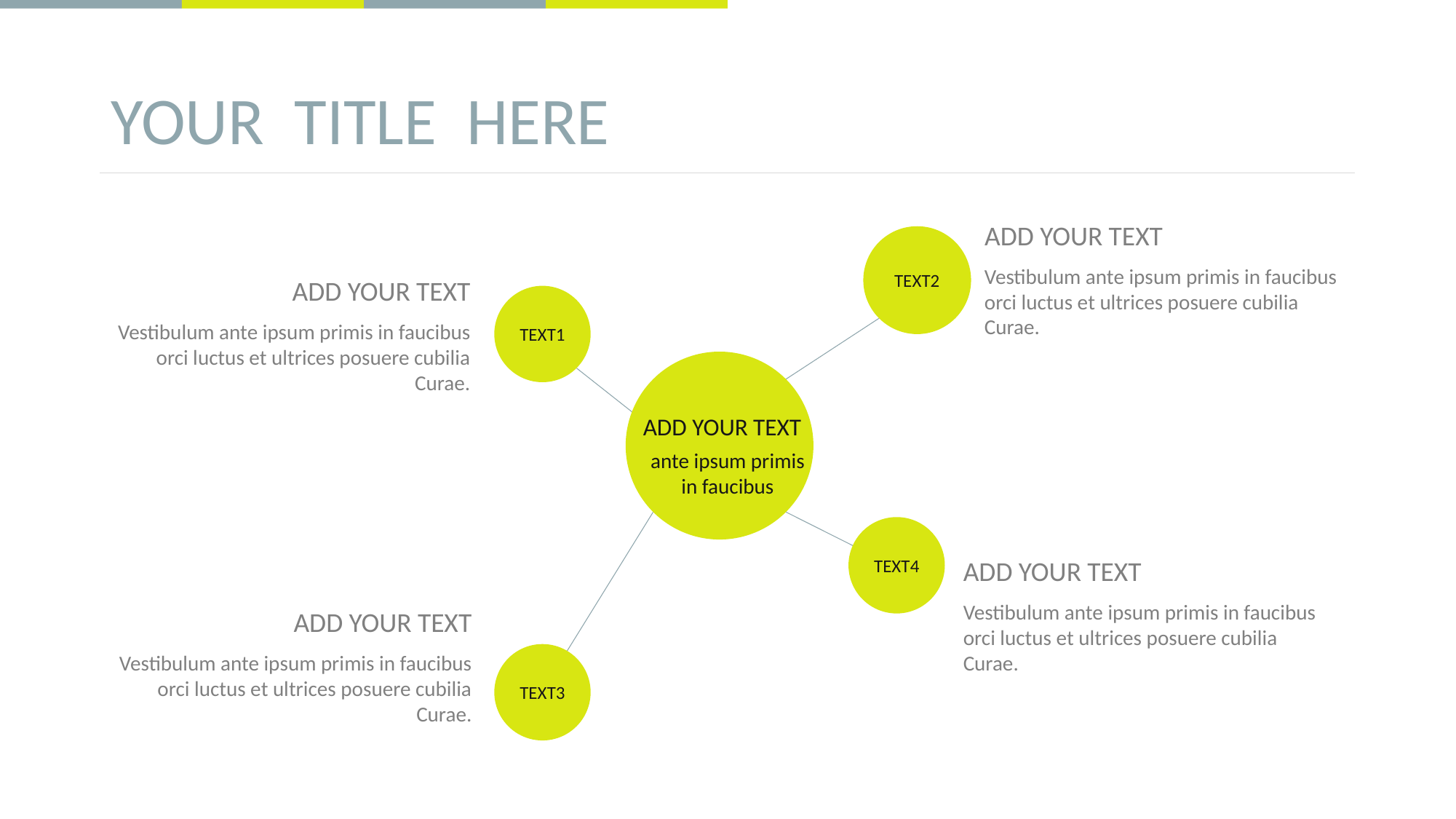

# YOUR  TITLE  HERE
ADD YOUR TEXT
TEXT2
Vestibulum ante ipsum primis in faucibus orci luctus et ultrices posuere cubilia Curae.
ADD YOUR TEXT
TEXT1
Vestibulum ante ipsum primis in faucibus orci luctus et ultrices posuere cubilia Curae.

ADD YOUR TEXT
ante ipsum primis in faucibus
TEXT4
ADD YOUR TEXT
Vestibulum ante ipsum primis in faucibus orci luctus et ultrices posuere cubilia Curae.
ADD YOUR TEXT
Vestibulum ante ipsum primis in faucibus orci luctus et ultrices posuere cubilia Curae.
TEXT3